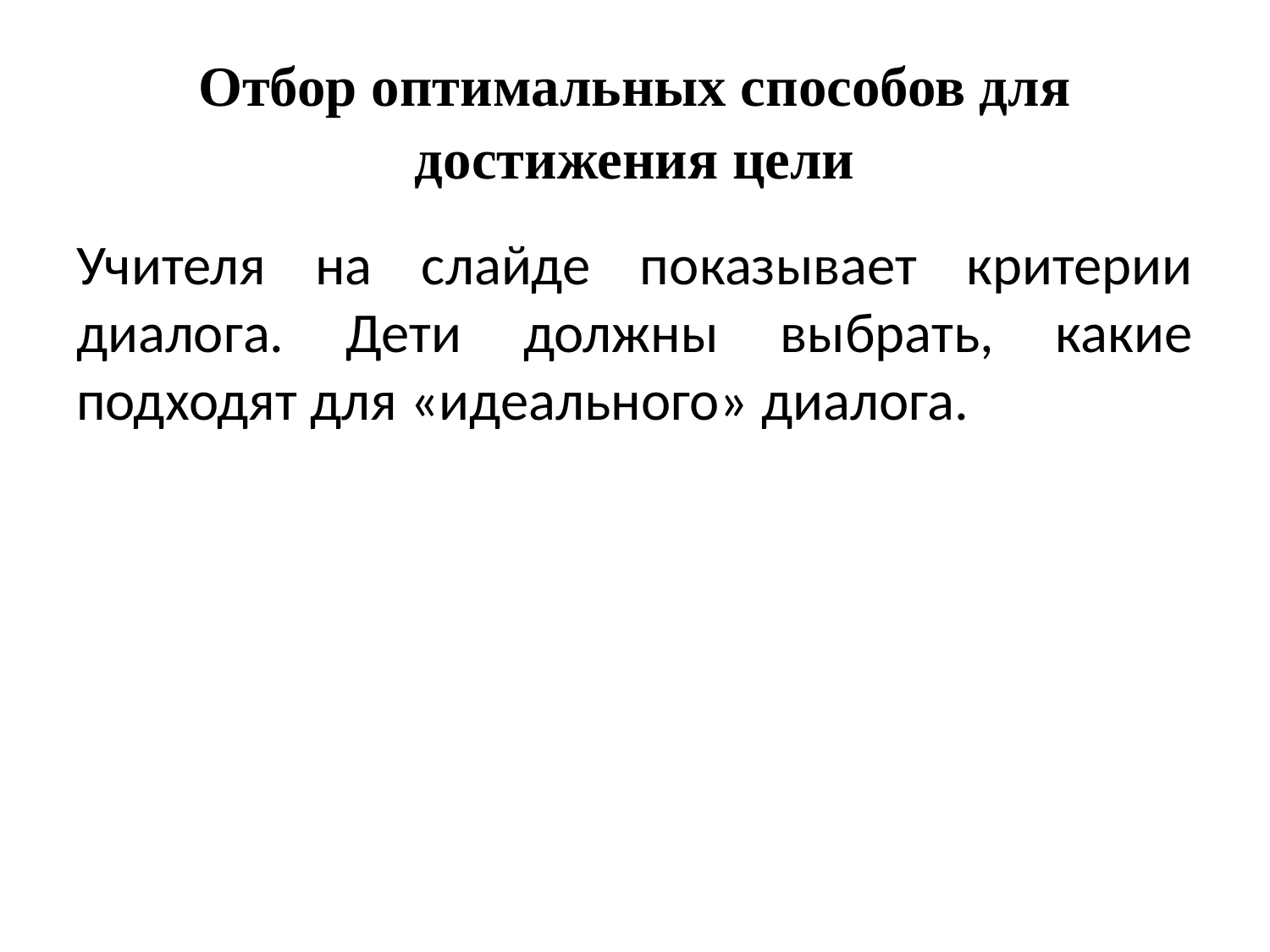

# Отбор оптимальных способов для достижения цели
Учителя на слайде показывает критерии диалога. Дети должны выбрать, какие подходят для «идеального» диалога.